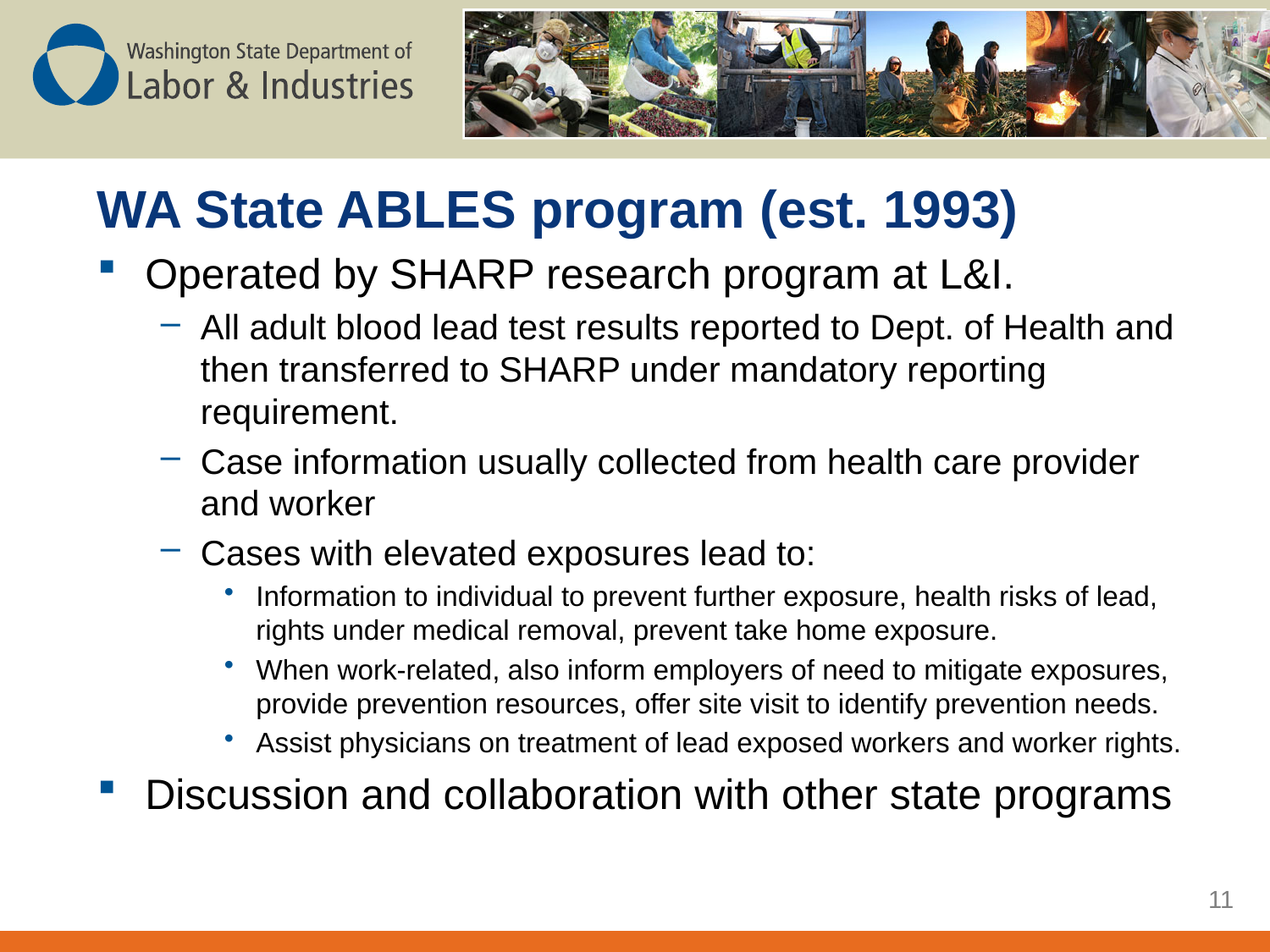

WA State ABLES program (est. 1993)
Operated by SHARP research program at L&I.
All adult blood lead test results reported to Dept. of Health and then transferred to SHARP under mandatory reporting requirement.
Case information usually collected from health care provider and worker
Cases with elevated exposures lead to:
Information to individual to prevent further exposure, health risks of lead, rights under medical removal, prevent take home exposure.
When work-related, also inform employers of need to mitigate exposures, provide prevention resources, offer site visit to identify prevention needs.
Assist physicians on treatment of lead exposed workers and worker rights.
Discussion and collaboration with other state programs

11